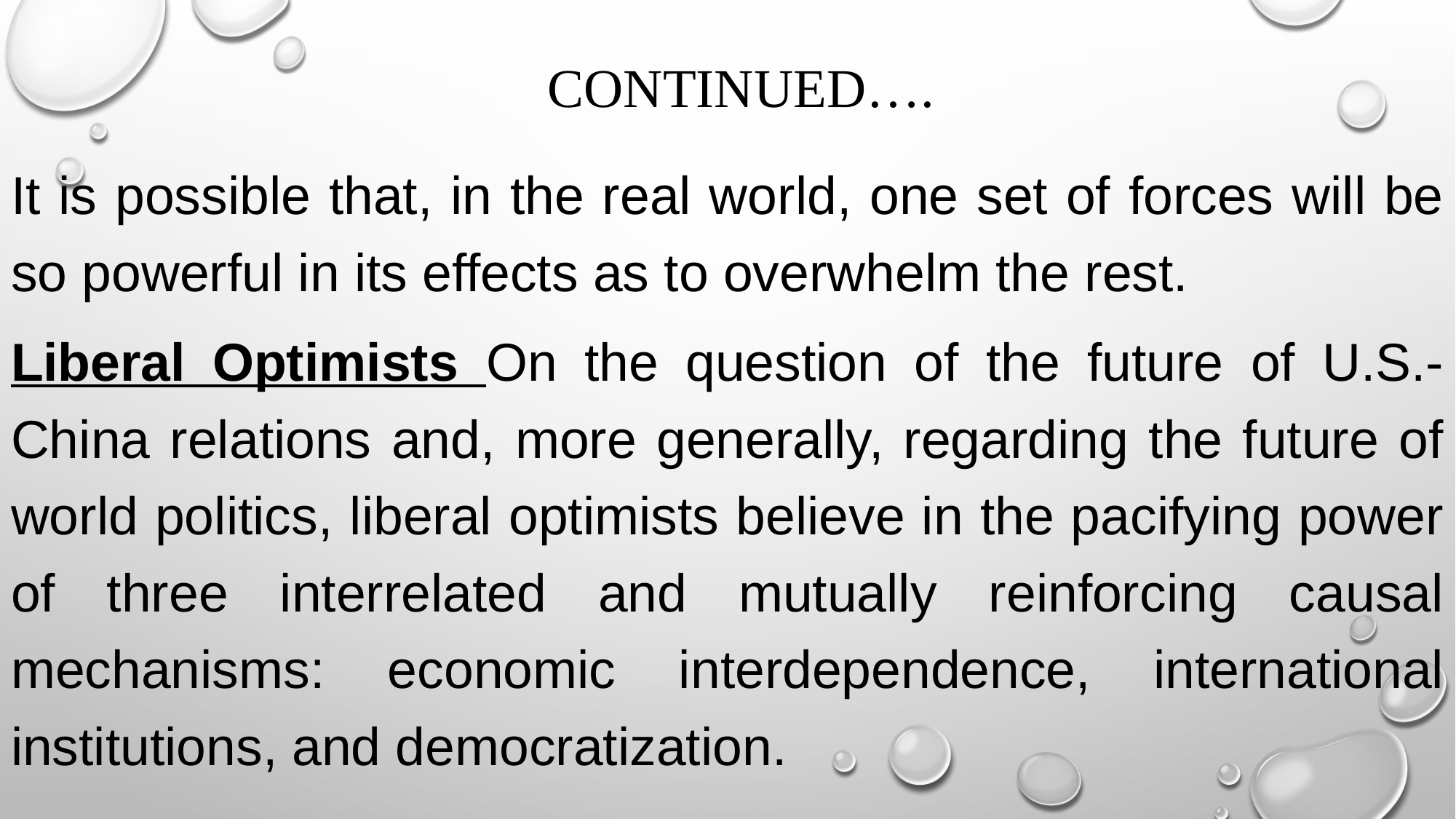

# continued….
It is possible that, in the real world, one set of forces will be so powerful in its effects as to overwhelm the rest.
Liberal Optimists On the question of the future of U.S.-China relations and, more generally, regarding the future of world politics, liberal optimists believe in the pacifying power of three interrelated and mutually reinforcing causal mechanisms: economic interdependence, international institutions, and democratization.